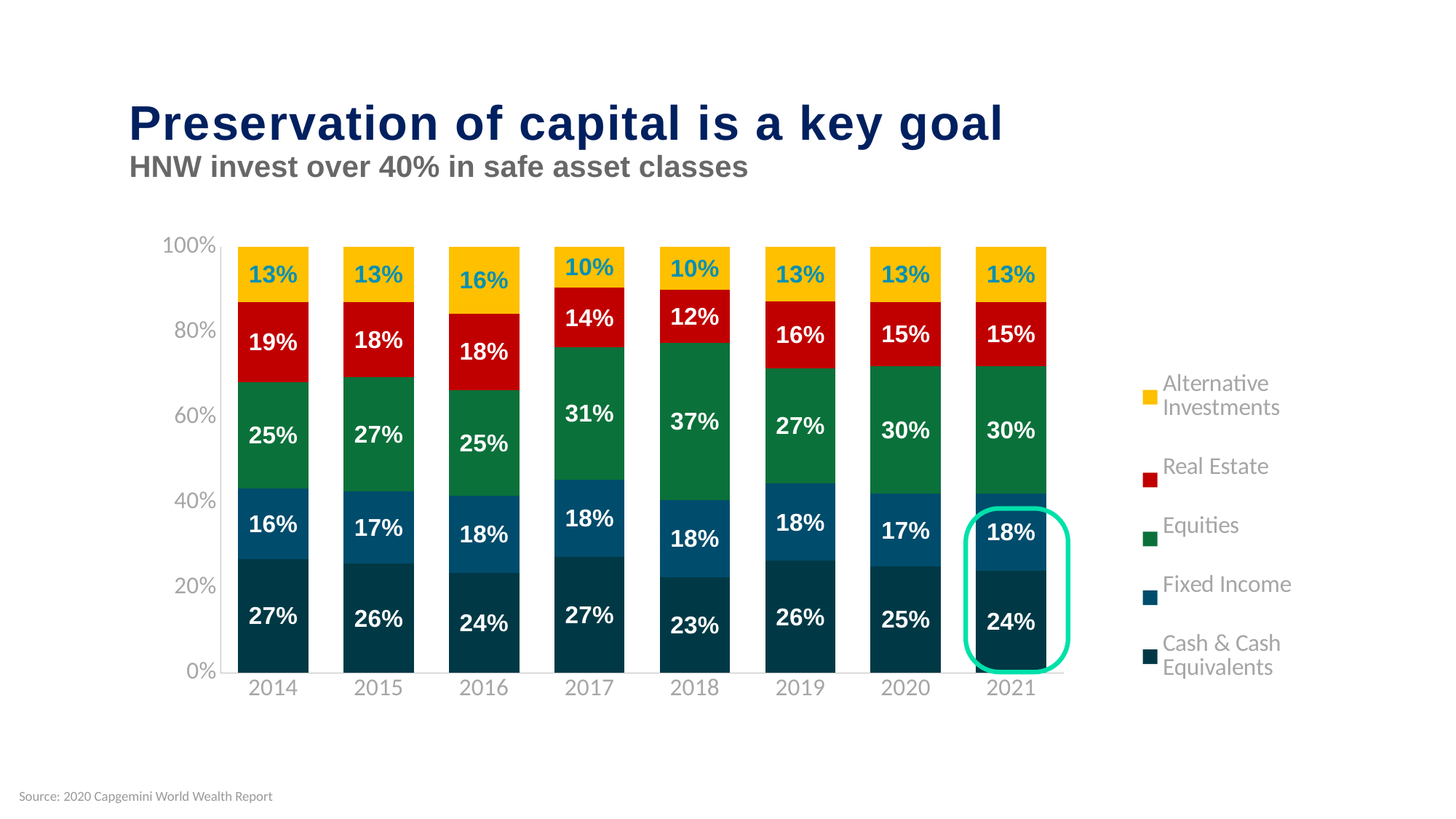

Preservation of capital is a key goal
HNW invest over 40% in safe asset classes

### Chart

| Category | Cash & Cash Equivalents | Fixed Income | Equities | Real Estate | Alternative Investments |
|---|---|---|---|---|---|
| 2014 | 0.266 | 0.164 | 0.248 | 0.187 | 0.13 |
| 2015 | 0.256 | 0.169 | 0.268 | 0.176 | 0.13 |
| 2016 | 0.235 | 0.18 | 0.248 | 0.179 | 0.157 |
| 2017 | 0.273 | 0.18 | 0.311 | 0.14 | 0.097 |
| 2018 | 0.225 | 0.181 | 0.368 | 0.124 | 0.102 |
| 2019 | 0.263 | 0.181 | 0.271 | 0.156 | 0.129 |
| 2020 | 0.25 | 0.17 | 0.3 | 0.15 | 0.13 |
| 2021 | 0.24 | 0.18 | 0.3 | 0.15 | 0.13 |
Source: 2020 Capgemini World Wealth Report